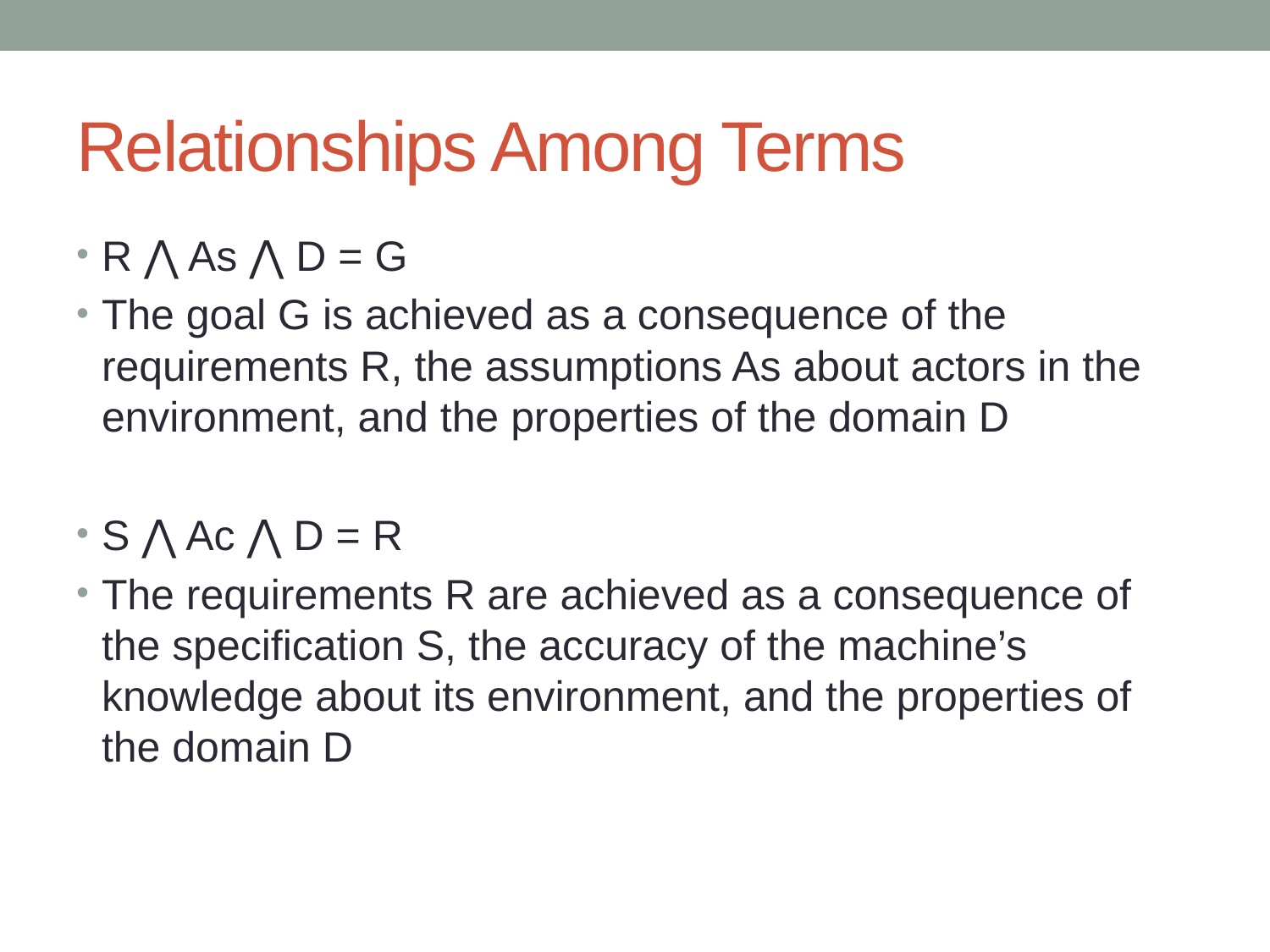

# Relationships Among Terms
R ⋀ As ⋀ D = G
The goal G is achieved as a consequence of the requirements R, the assumptions As about actors in the environment, and the properties of the domain D

S ⋀ Ac ⋀ D = R
The requirements R are achieved as a consequence of the specification S, the accuracy of the machine’s knowledge about its environment, and the properties of the domain D